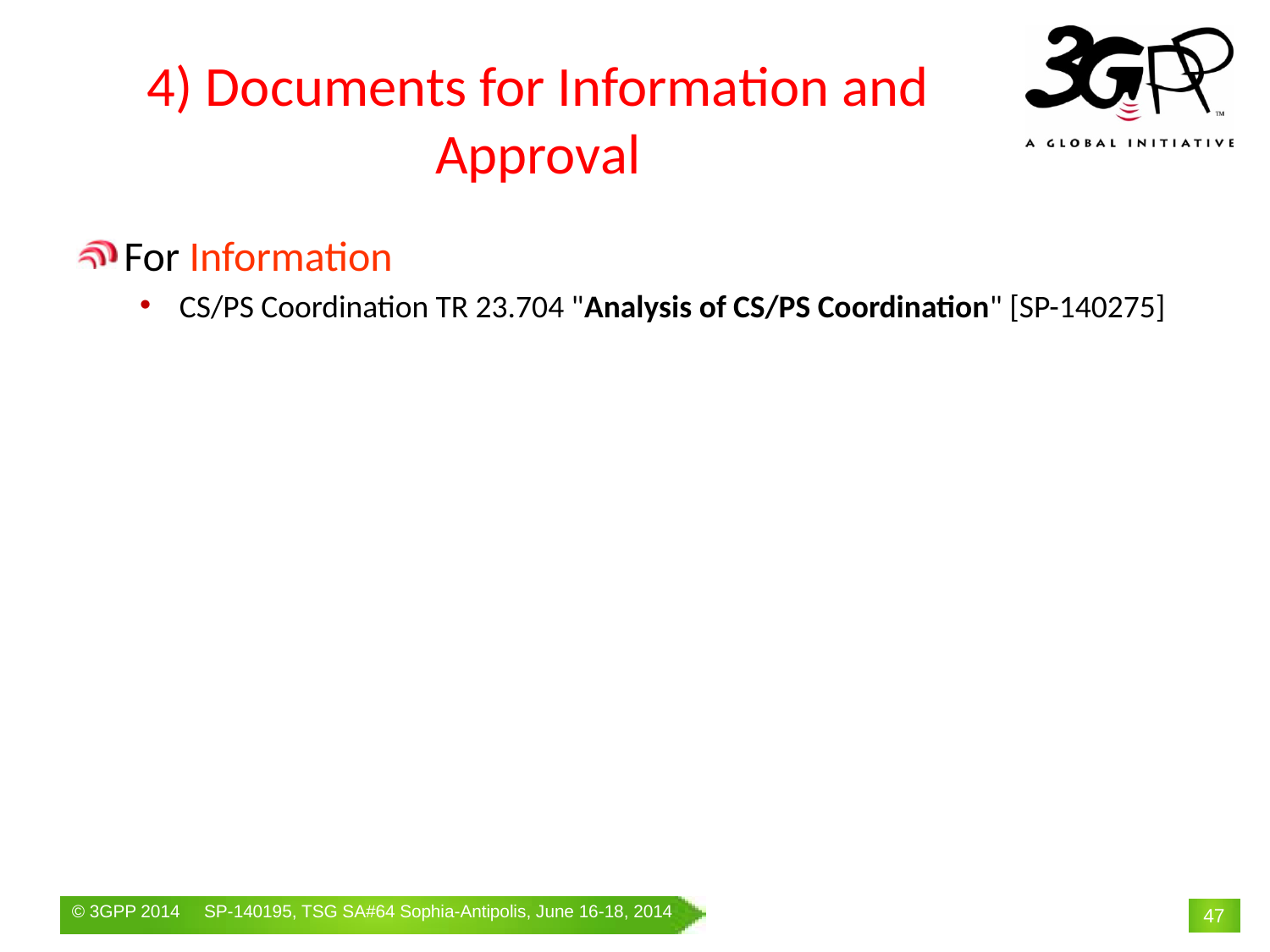

# 4) Documents for Information and Approval
For Information
CS/PS Coordination TR 23.704 "Analysis of CS/PS Coordination" [SP-140275]